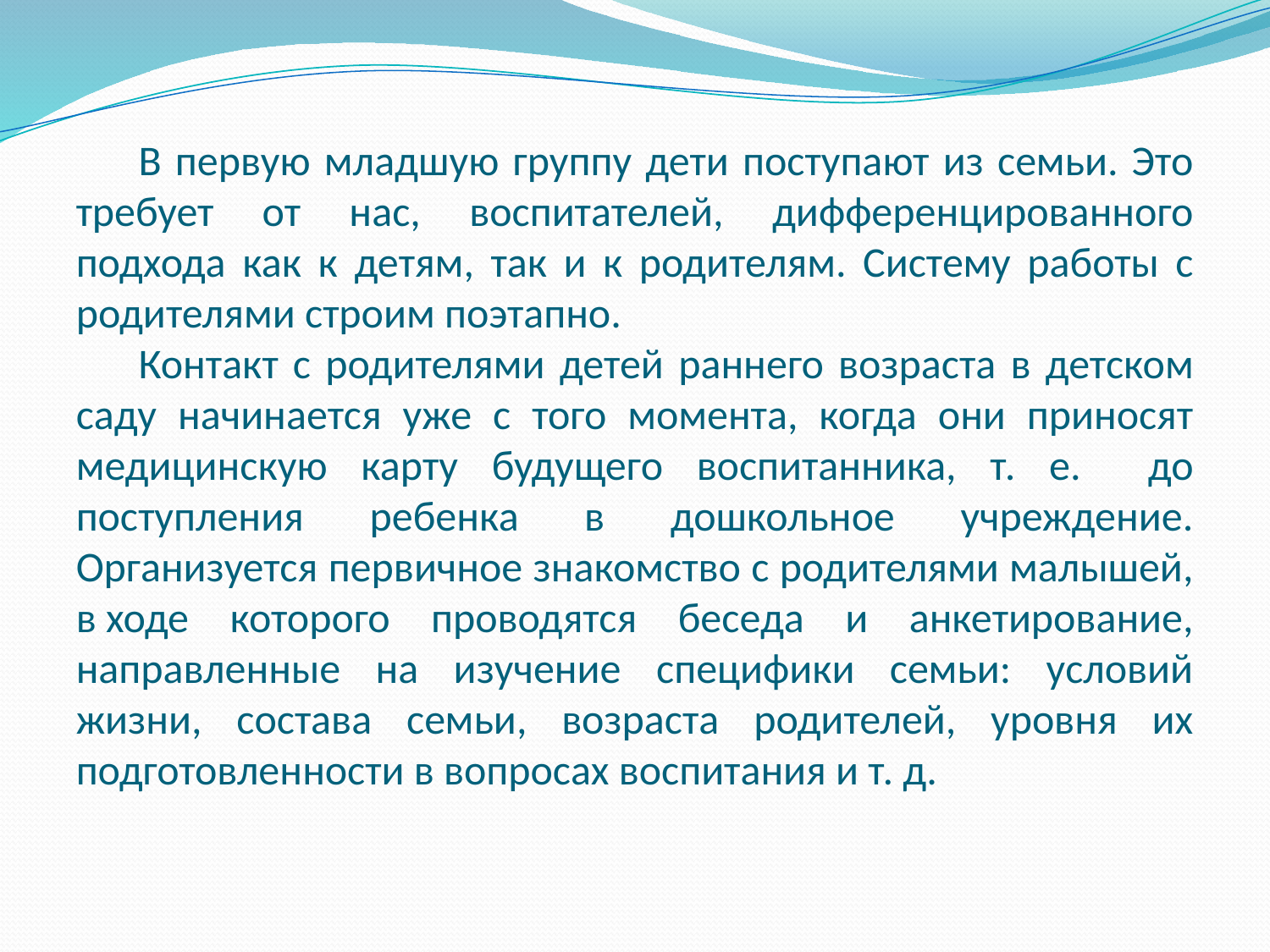

В первую младшую группу дети поступают из семьи. Это требует от нас, воспитателей, дифференцированного подхода как к детям, так и к родителям. Систему работы с родителями строим поэтапно.
Контакт с родителями детей раннего возраста в детском саду начинается уже с того момента, когда они приносят медицинскую карту будущего воспитанника, т. е.  до поступления ребенка в дошкольное учреждение. Организуется первичное знакомство с родителями малышей, в ходе которого проводятся беседа и анкетирование, направленные на изучение специфики семьи: условий жизни, состава семьи, возраста родителей, уровня их подготовленности в вопросах воспитания и т. д.